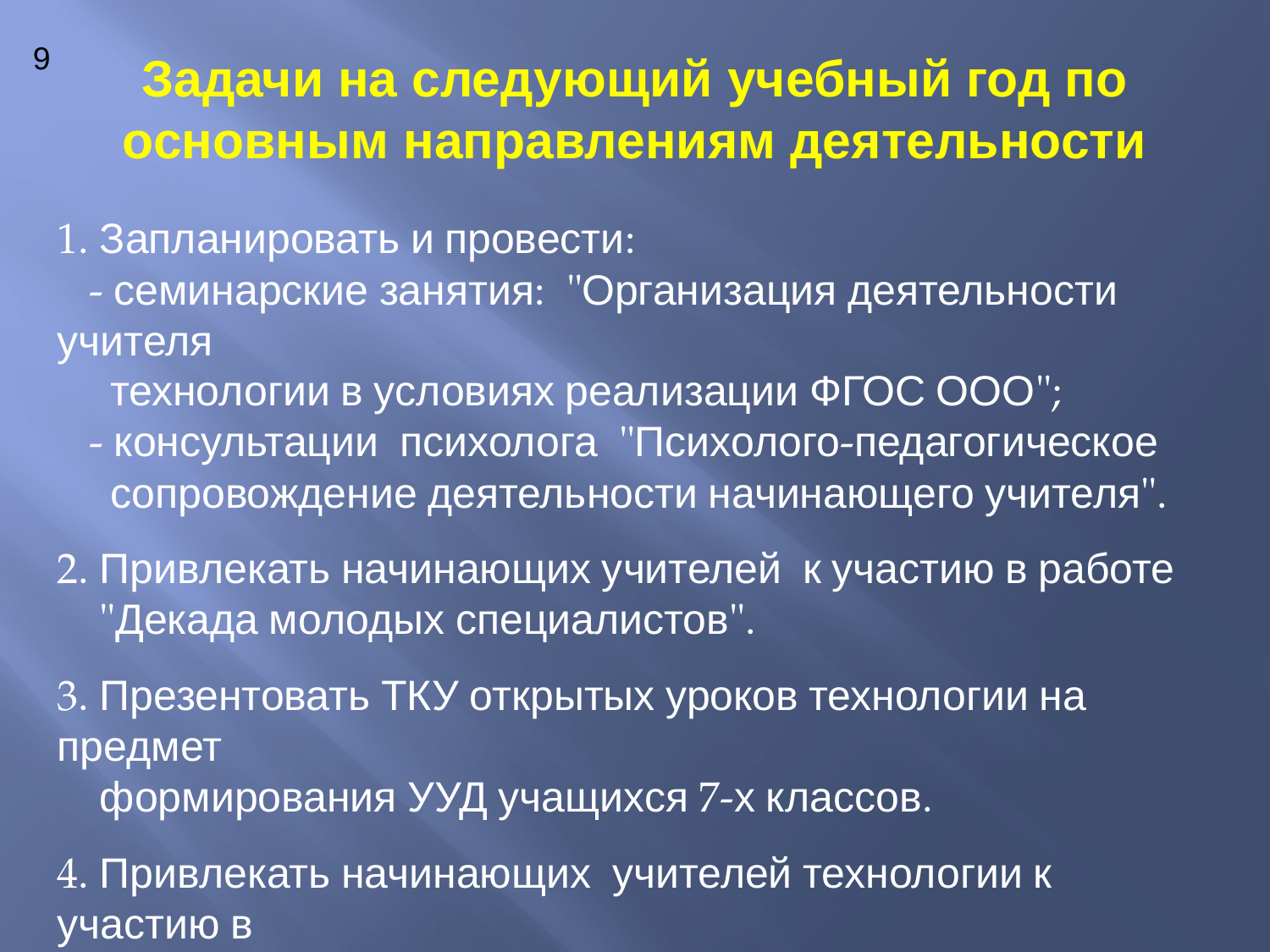

9
# Задачи на следующий учебный год по основным направлениям деятельности
1. Запланировать и провести:
   - семинарские занятия:  "Организация деятельности учителя
     технологии в условиях реализации ФГОС ООО";
   - консультации  психолога  "Психолого-педагогическое
     сопровождение деятельности начинающего учителя".

2. Привлекать начинающих учителей  к участию в работе
    "Декада молодых специалистов".

3. Презентовать ТКУ открытых уроков технологии на предмет
    формирования УУД учащихся 7-х классов.

4. Привлекать начинающих  учителей технологии к  участию в
    мероприятиях инженерно-технического направления.